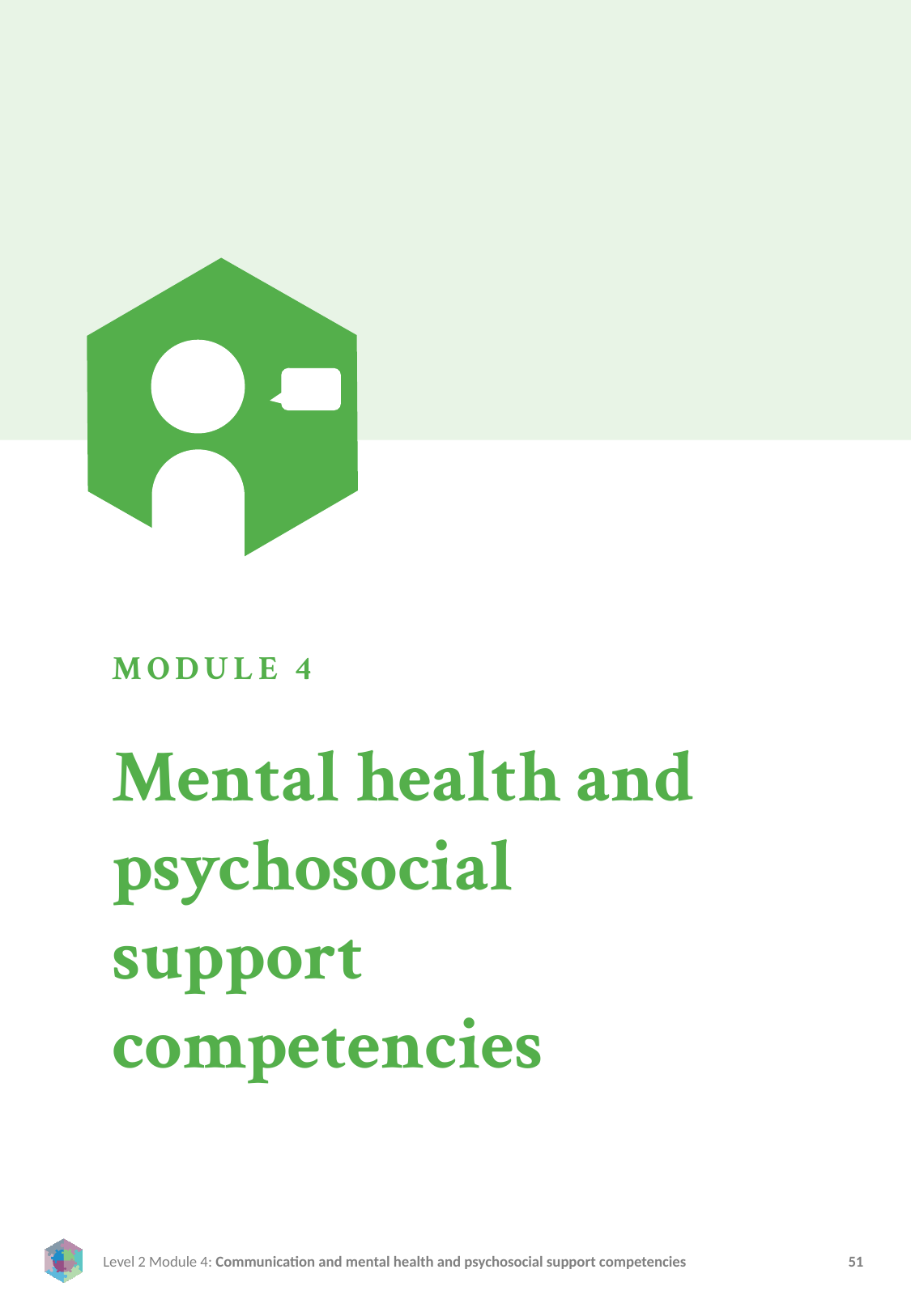

MODULE 4

Mental health and psychosocial support competencies